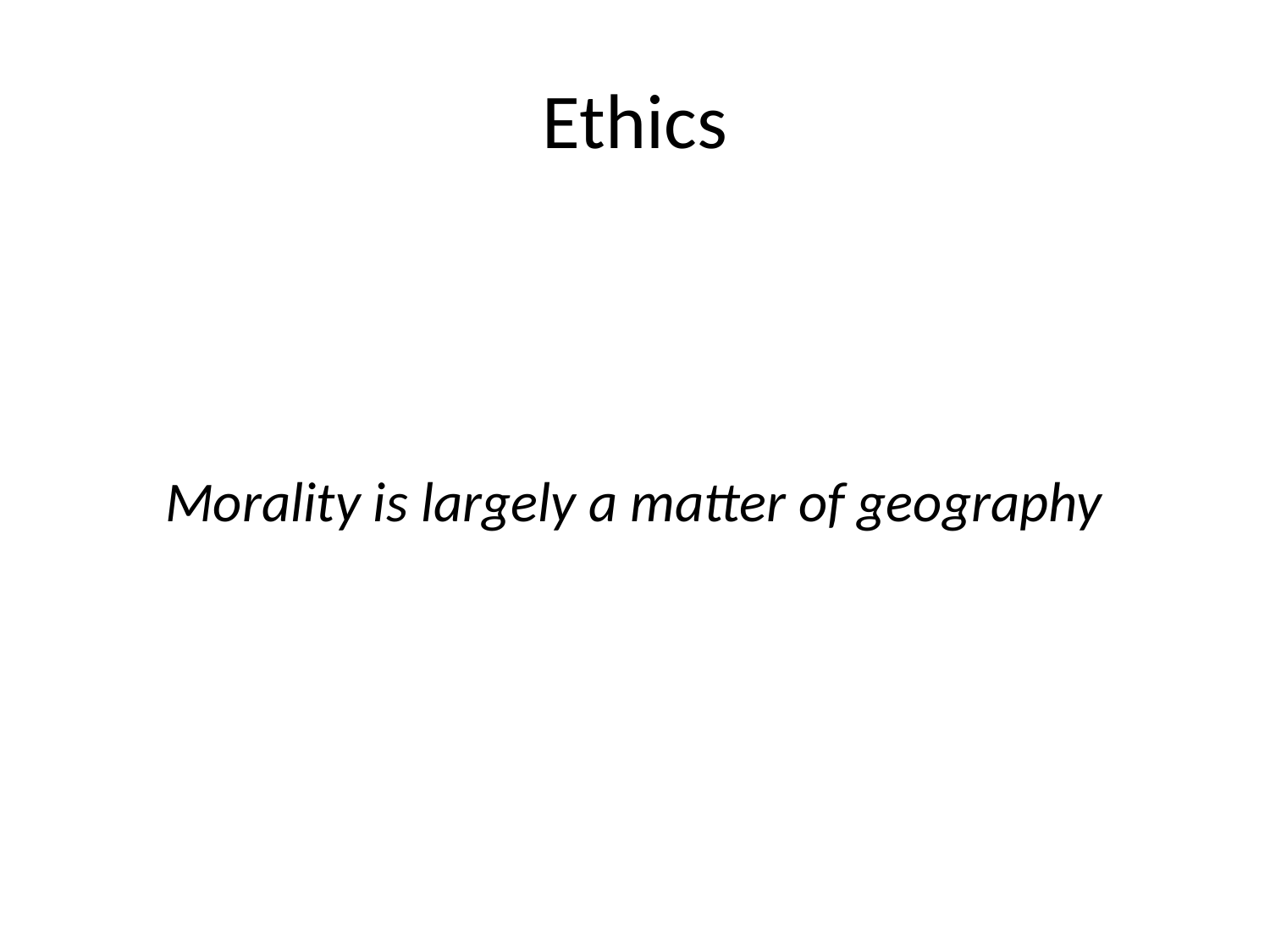

# Ethics

       Morality is largely a matter of geography